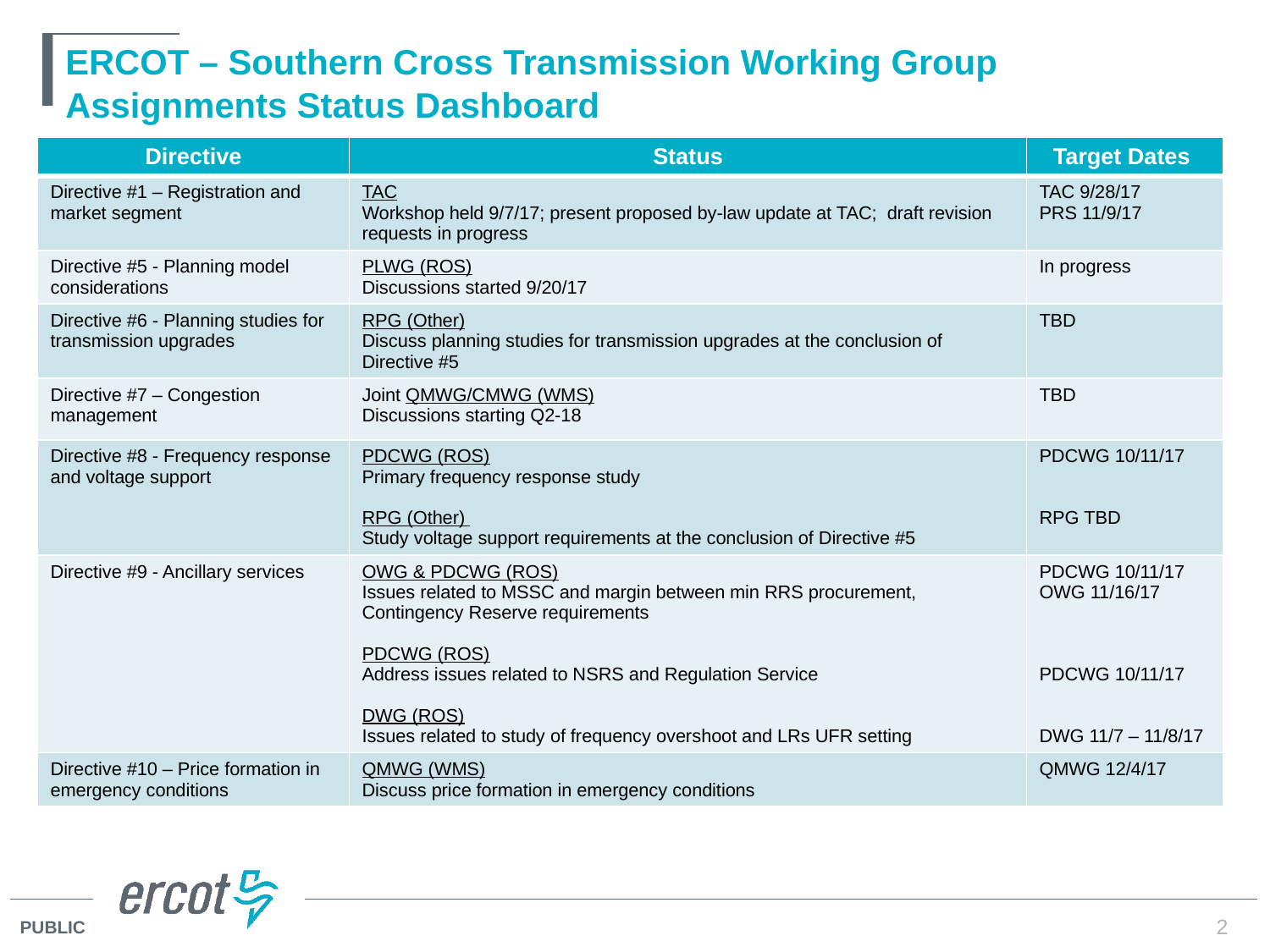

# ERCOT – Southern Cross Transmission Working Group Assignments Status Dashboard
| Directive | Status | Target Dates |
| --- | --- | --- |
| Directive #1 – Registration and market segment | TAC Workshop held 9/7/17; present proposed by-law update at TAC; draft revision requests in progress | TAC 9/28/17 PRS 11/9/17 |
| Directive #5 - Planning model considerations | PLWG (ROS) Discussions started 9/20/17 | In progress |
| Directive #6 - Planning studies for transmission upgrades | RPG (Other) Discuss planning studies for transmission upgrades at the conclusion of Directive #5 | TBD |
| Directive #7 – Congestion management | Joint QMWG/CMWG (WMS) Discussions starting Q2-18 | TBD |
| Directive #8 - Frequency response and voltage support | PDCWG (ROS) Primary frequency response study RPG (Other) Study voltage support requirements at the conclusion of Directive #5 | PDCWG 10/11/17 RPG TBD |
| Directive #9 - Ancillary services | OWG & PDCWG (ROS) Issues related to MSSC and margin between min RRS procurement, Contingency Reserve requirements PDCWG (ROS) Address issues related to NSRS and Regulation Service DWG (ROS) Issues related to study of frequency overshoot and LRs UFR setting | PDCWG 10/11/17 OWG 11/16/17 PDCWG 10/11/17 DWG 11/7 – 11/8/17 |
| Directive #10 – Price formation in emergency conditions | QMWG (WMS) Discuss price formation in emergency conditions | QMWG 12/4/17 |
2